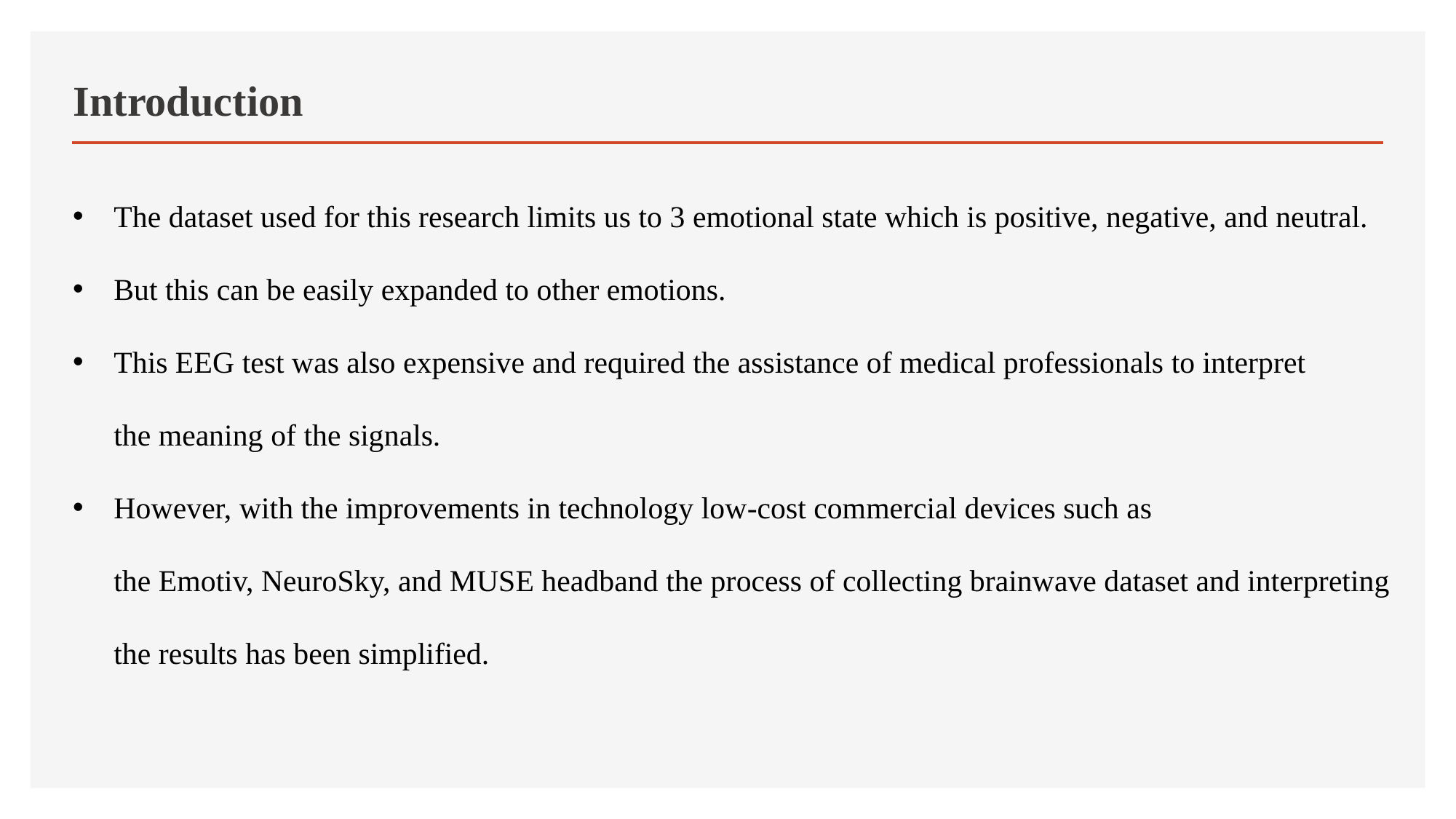

# Introduction
The dataset used for this research limits us to 3 emotional state which is positive, negative, and neutral.
But this can be easily expanded to other emotions.
This EEG test was also expensive and required the assistance of medical professionals to interpret the meaning of the signals.
However, with the improvements in technology low-cost commercial devices such as the Emotiv, NeuroSky, and MUSE headband the process of collecting brainwave dataset and interpreting the results has been simplified.